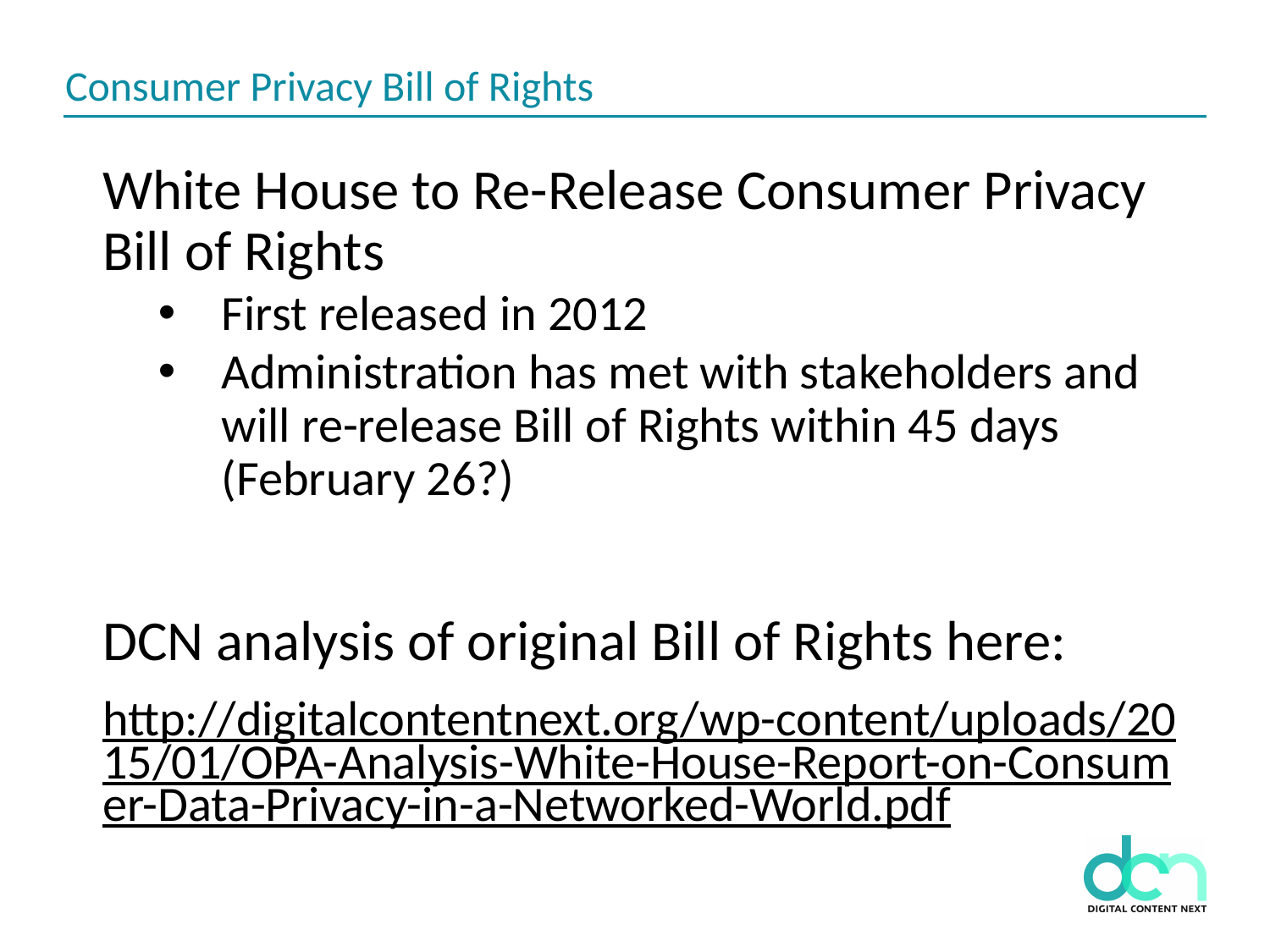

Consumer Privacy Bill of Rights
White House to Re-Release Consumer Privacy Bill of Rights
First released in 2012
Administration has met with stakeholders and will re-release Bill of Rights within 45 days (February 26?)

DCN analysis of original Bill of Rights here:
http://digitalcontentnext.org/wp-content/uploads/2015/01/OPA-Analysis-White-House-Report-on-Consumer-Data-Privacy-in-a-Networked-World.pdf